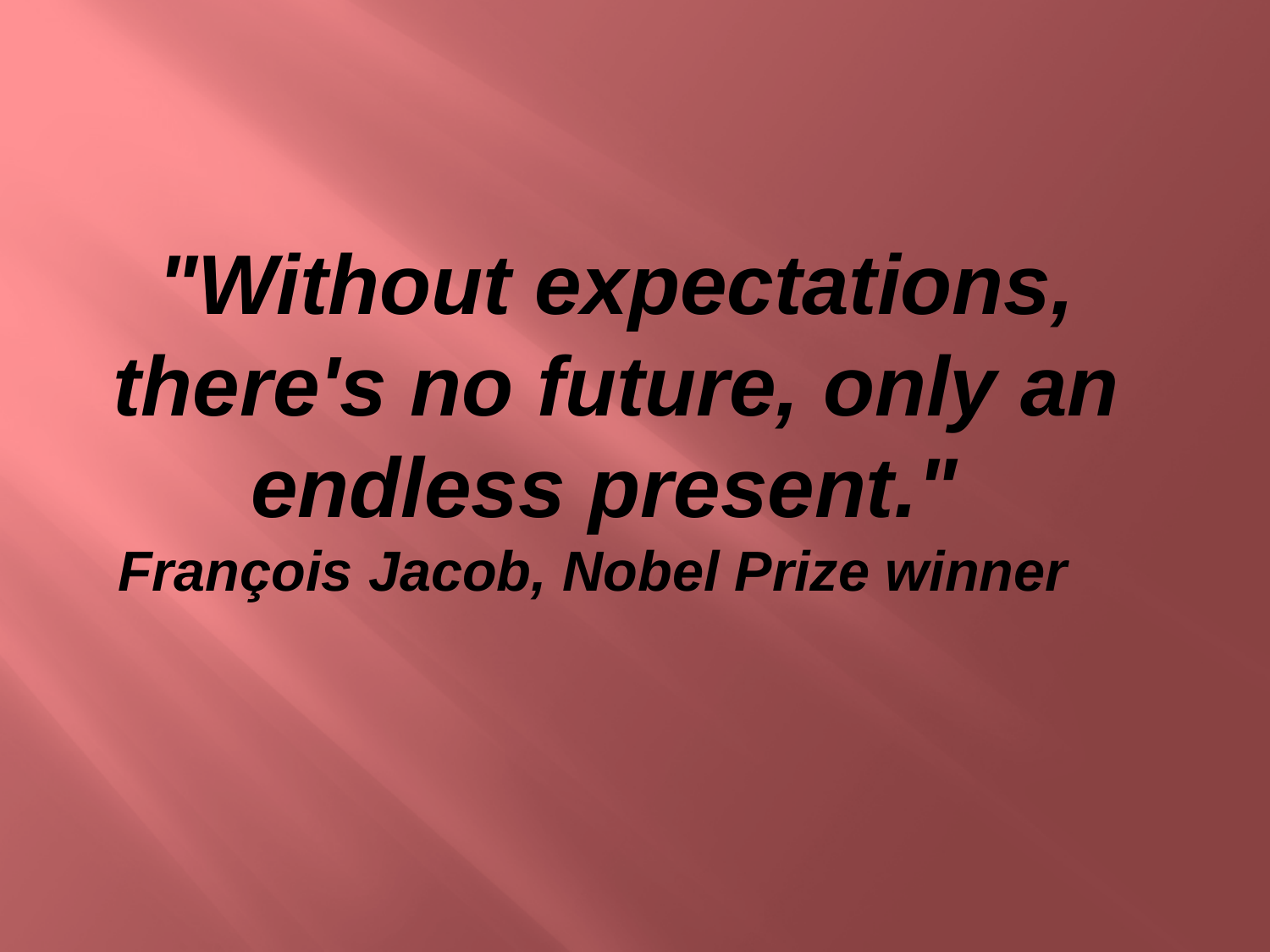

# "Without expectations, there's no future, only an endless present."  François Jacob, Nobel Prize winner